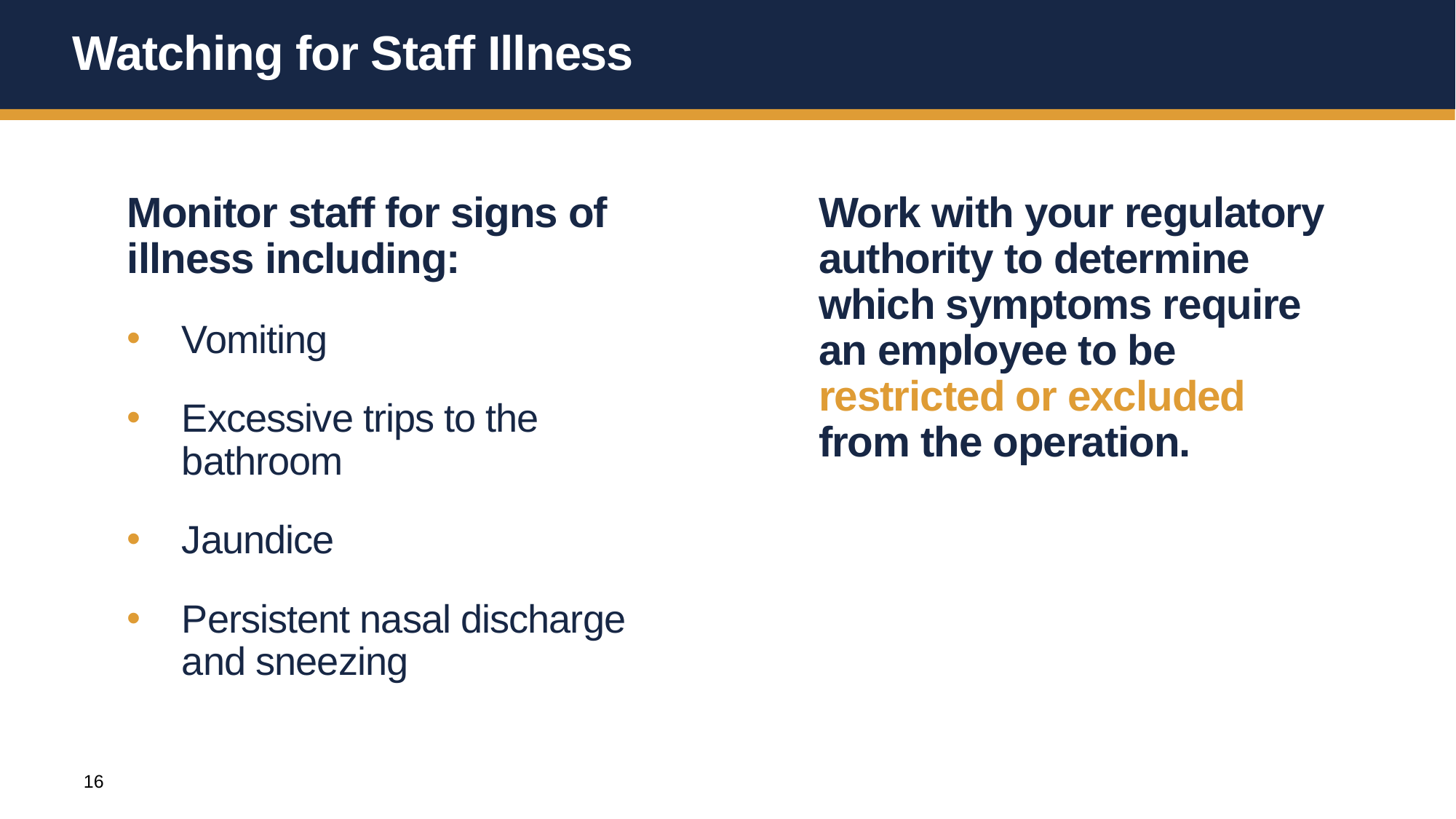

# Watching for Staff Illness
Monitor staff for signs of illness including:
Vomiting
Excessive trips to the bathroom
Jaundice
Persistent nasal discharge and sneezing
Work with your regulatory authority to determine which symptoms require an employee to be restricted or excluded from the operation.
16